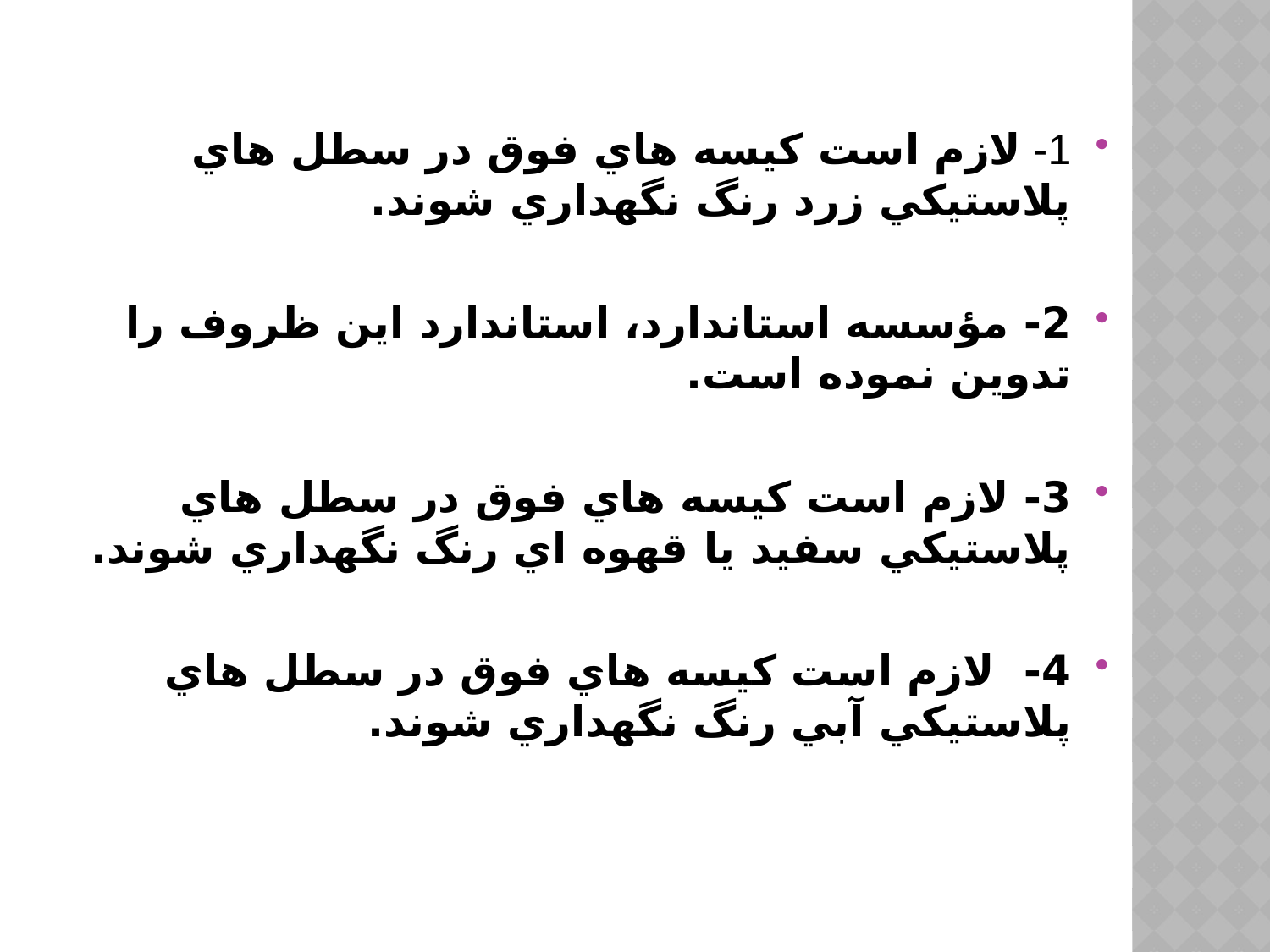

1- لازم است كيسه هاي فوق در سطل هاي پلاستيكي زرد رنگ نگهداري شوند.

2- مؤسسه استاندارد، استاندارد اين ظروف را تدوين نموده است.

3- لازم است كيسه هاي فوق در سطل هاي پلاستيكي سفيد يا قهوه اي رنگ نگهداري شوند.

4-  لازم است كيسه هاي فوق در سطل هاي پلاستيكي آبي رنگ نگهداري شوند.